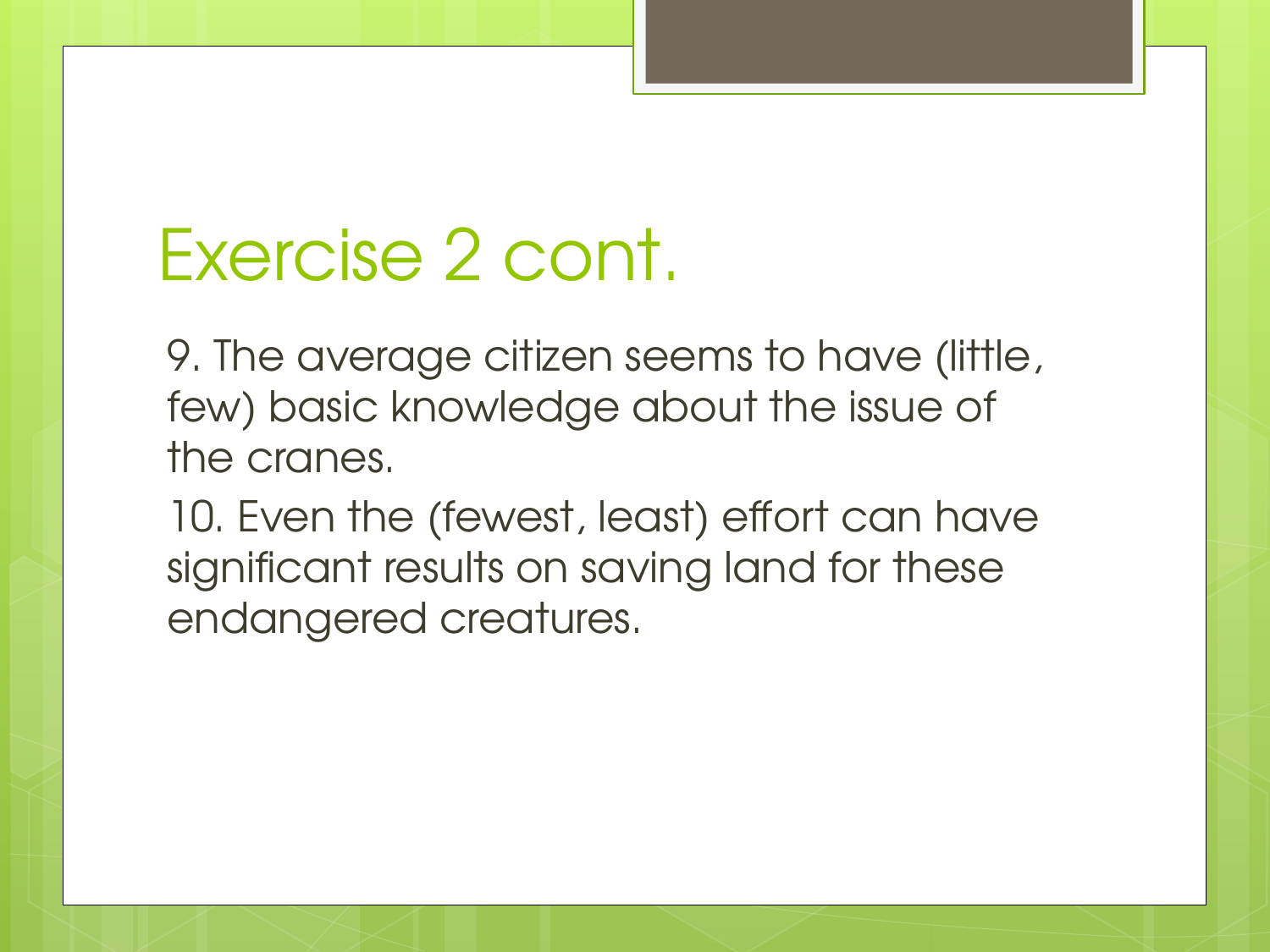

# Exercise 2 cont.
9. The average citizen seems to have (little, few) basic knowledge about the issue of the cranes.
10. Even the (fewest, least) effort can have significant results on saving land for these endangered creatures.